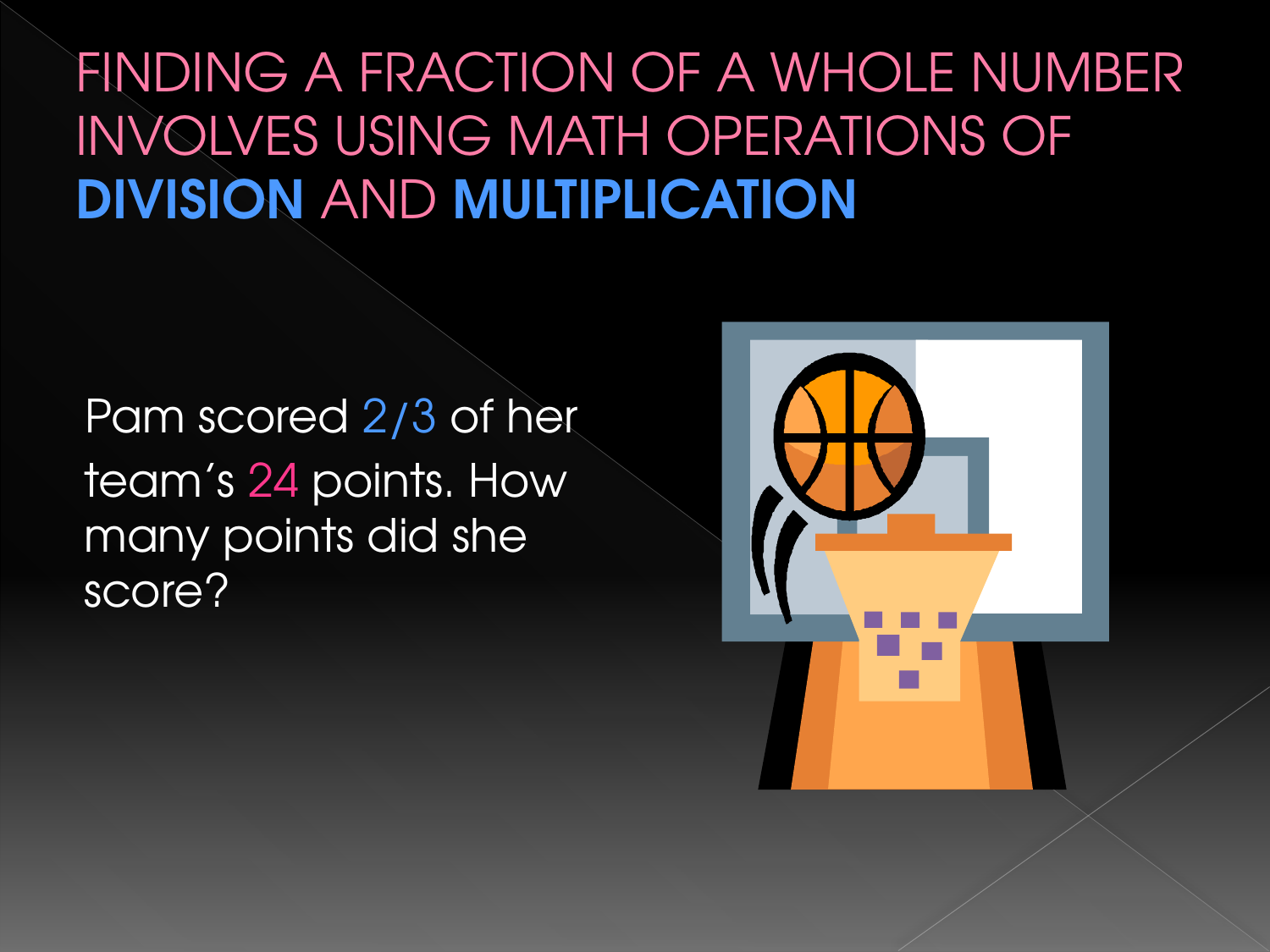

# FINDING A FRACTION OF A WHOLE NUMBER INVOLVES USING MATH OPERATIONS OF DIVISION AND MULTIPLICATION

Pam scored 2/3 of her
team’s 24 points. How many points did she score?